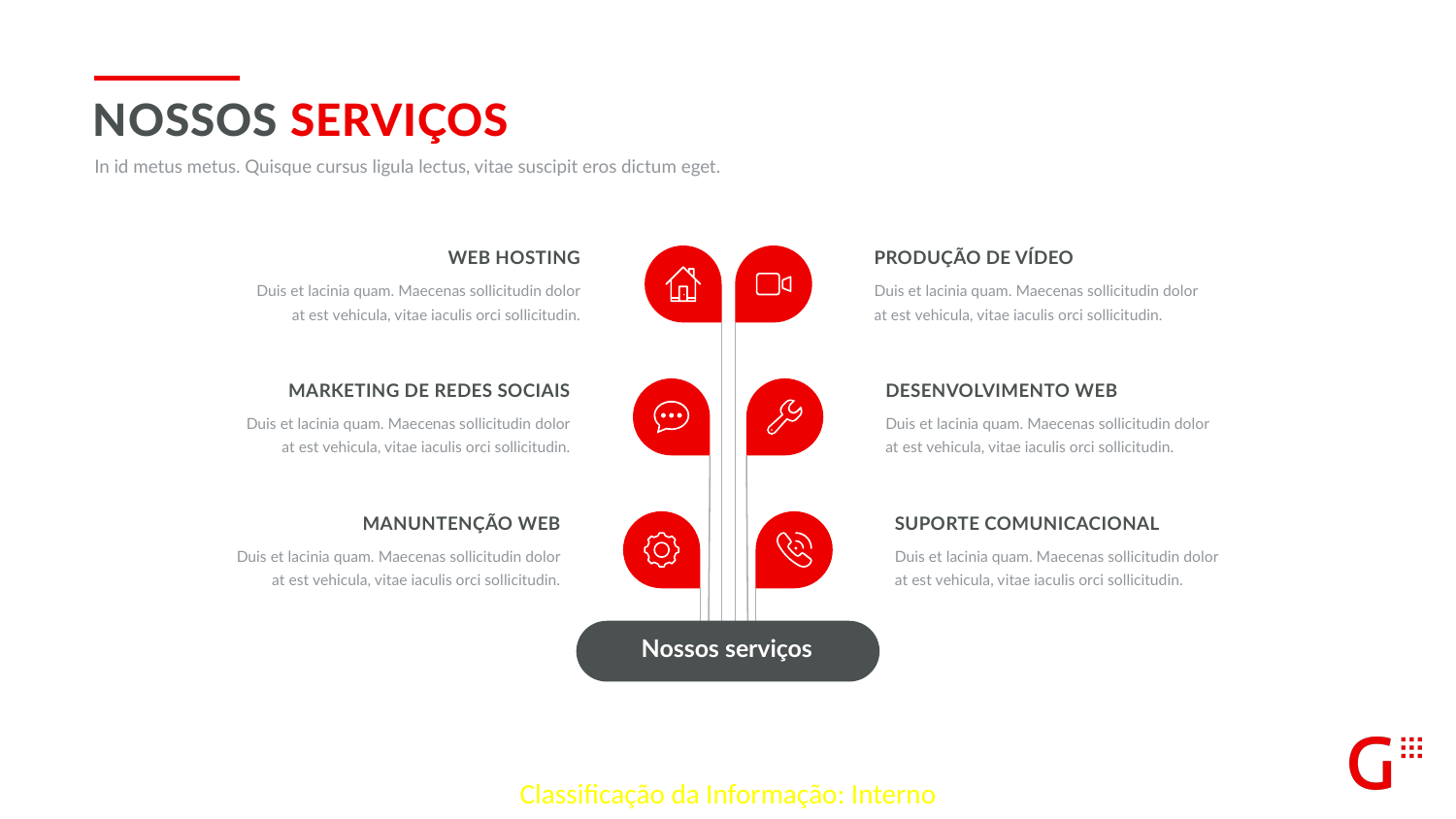

nossos serviços
In id metus metus. Quisque cursus ligula lectus, vitae suscipit eros dictum eget.

Web hosting
Duis et lacinia quam. Maecenas sollicitudin dolor at est vehicula, vitae iaculis orci sollicitudin.
PRODUÇÃO DE VÍDEO
Duis et lacinia quam. Maecenas sollicitudin dolor at est vehicula, vitae iaculis orci sollicitudin.
MARKETING DE REDES SOCIAIS
Duis et lacinia quam. Maecenas sollicitudin dolor at est vehicula, vitae iaculis orci sollicitudin.
DESENVOLVIMENTO WEB
Duis et lacinia quam. Maecenas sollicitudin dolor at est vehicula, vitae iaculis orci sollicitudin.
SUPORTE COMUNICACIONAL
Duis et lacinia quam. Maecenas sollicitudin dolor at est vehicula, vitae iaculis orci sollicitudin.
MANUNTENÇÃO WEB
Duis et lacinia quam. Maecenas sollicitudin dolor at est vehicula, vitae iaculis orci sollicitudin.

Nossos serviços